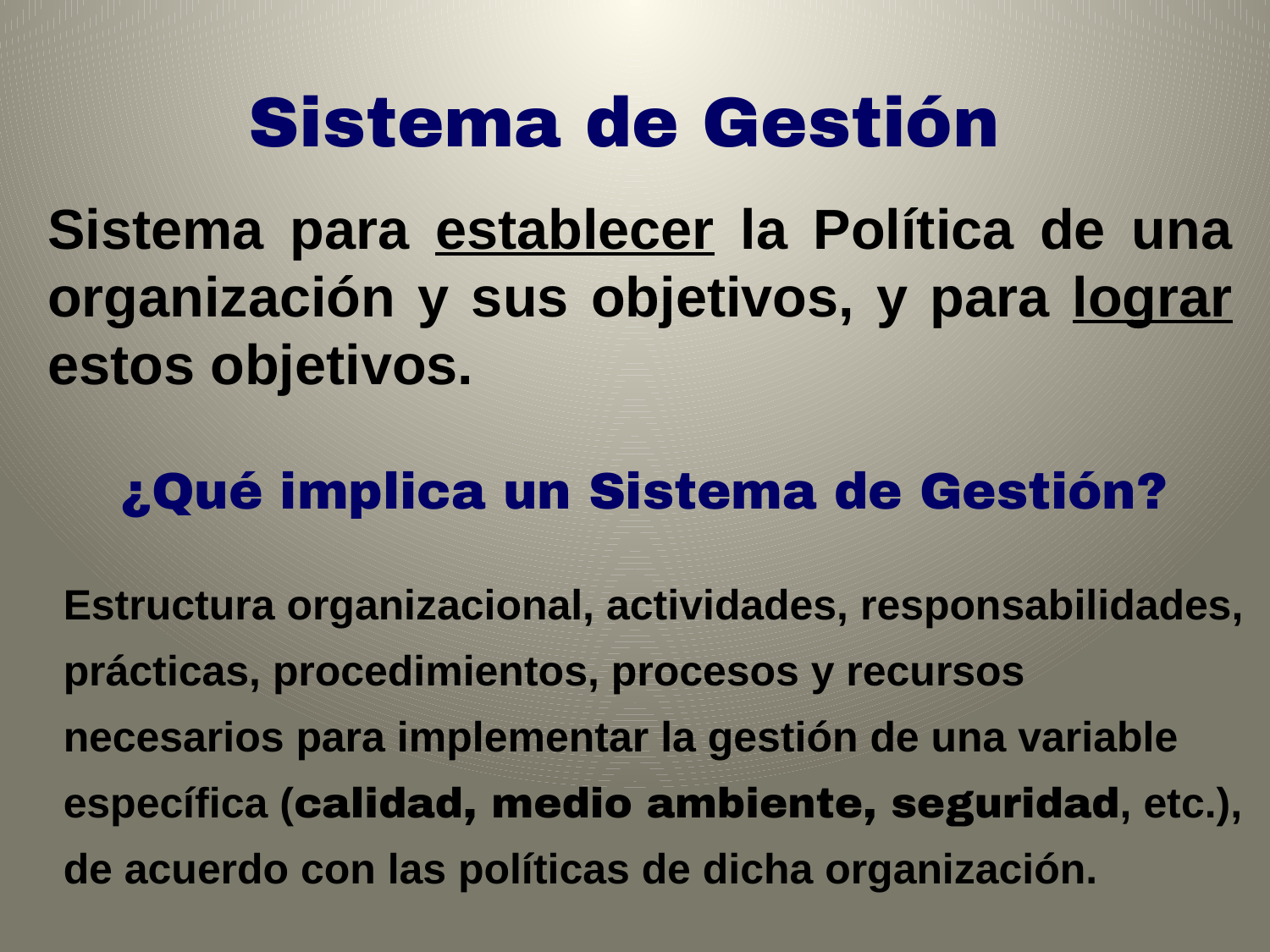

# Sistema de Gestión
Sistema para establecer la Política de una organización y sus objetivos, y para lograr estos objetivos.
¿Qué implica un Sistema de Gestión?
Estructura organizacional, actividades, responsabilidades, prácticas, procedimientos, procesos y recursos necesarios para implementar la gestión de una variable específica (calidad, medio ambiente, seguridad, etc.), de acuerdo con las políticas de dicha organización.